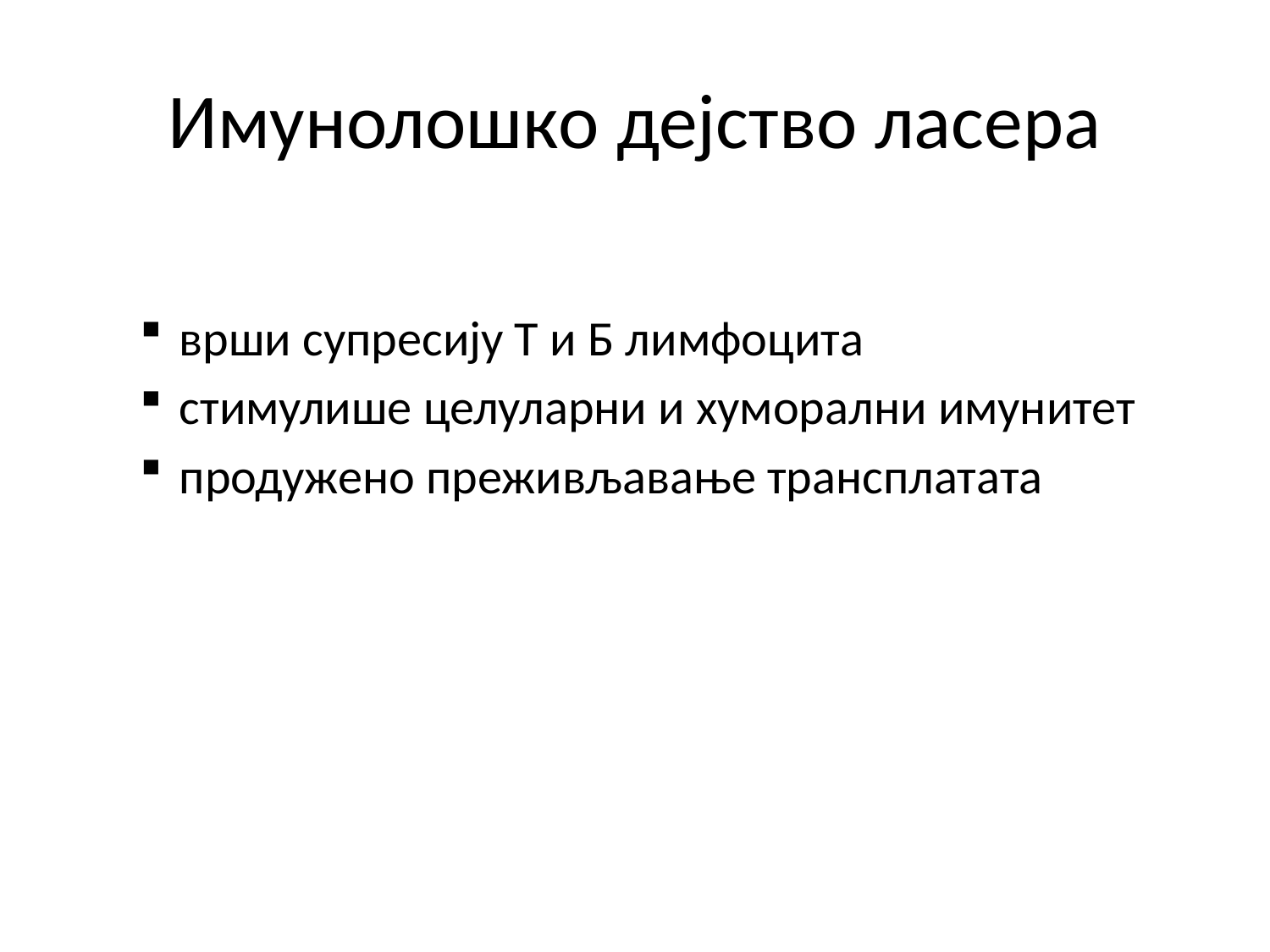

# Имунолошко дејство ласера

врши супресију Т и Б лимфоцита
стимулише целуларни и хуморални имунитет
продужено преживљавање трансплатата